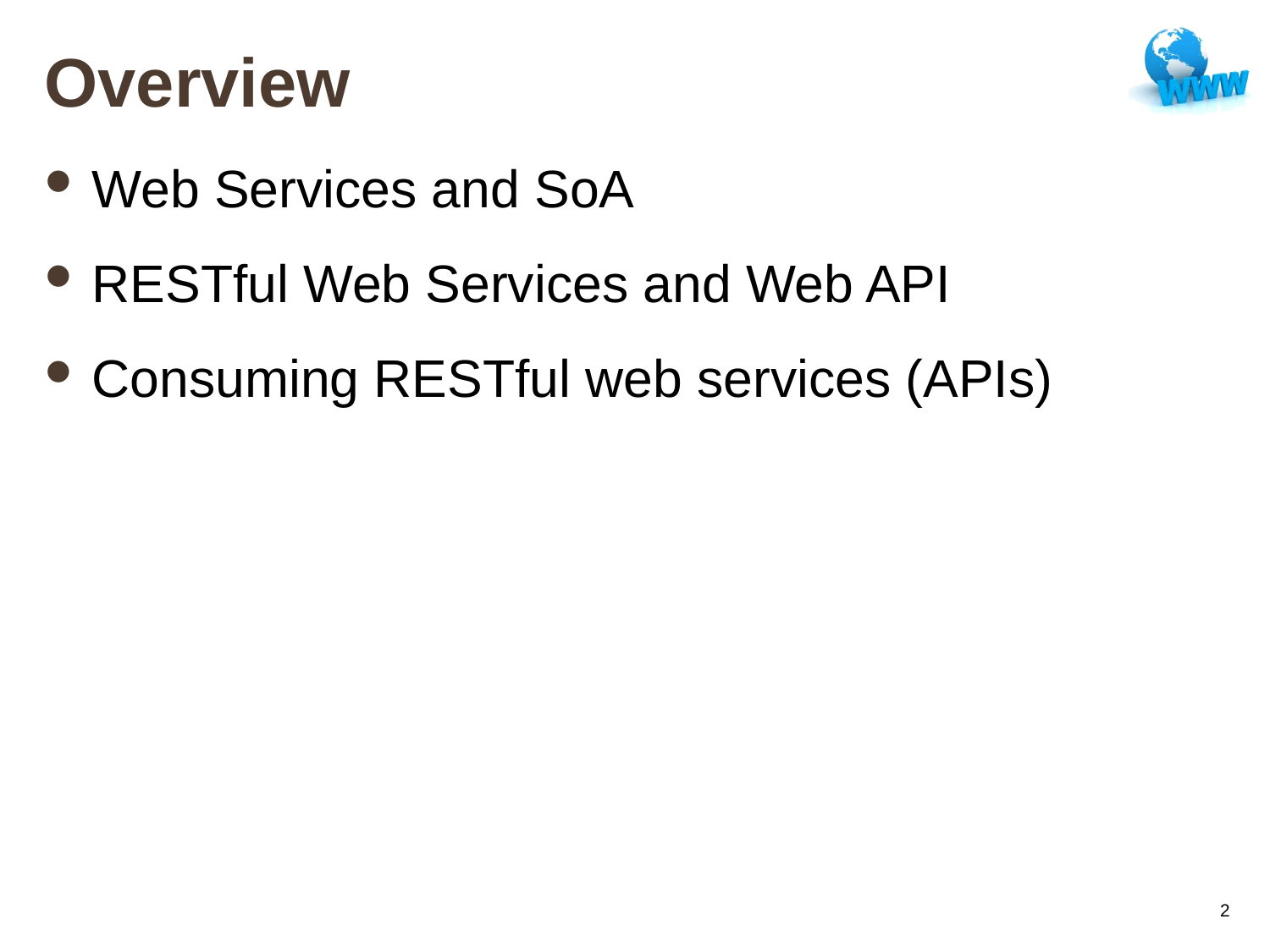

# Overview
Web Services and SoA
RESTful Web Services and Web API
Consuming RESTful web services (APIs)
2